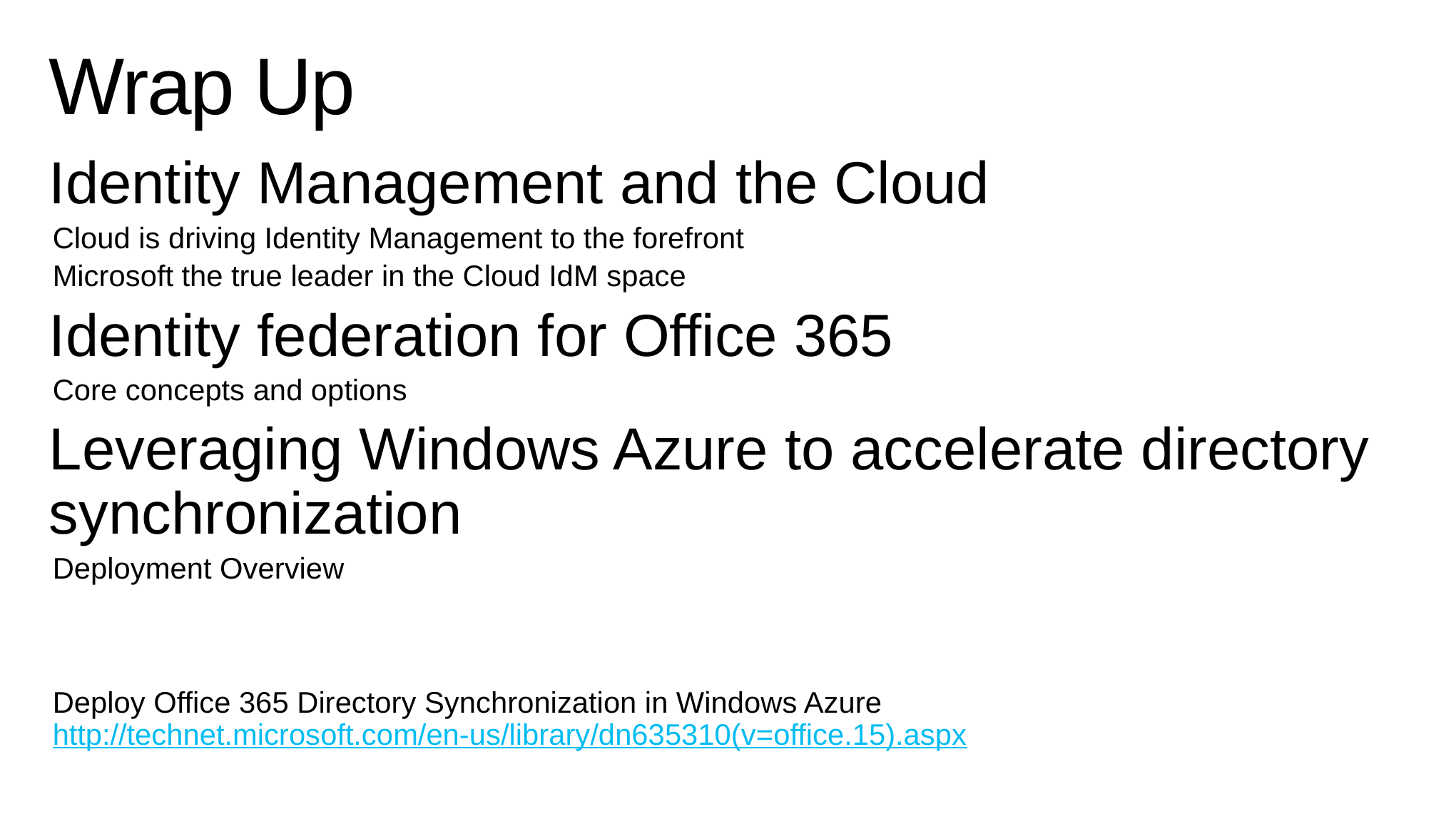

# Wrap Up
Identity Management and the Cloud
Cloud is driving Identity Management to the forefront
Microsoft the true leader in the Cloud IdM space
Identity federation for Office 365
Core concepts and options
Leveraging Windows Azure to accelerate directory synchronization
Deployment Overview
Deploy Office 365 Directory Synchronization in Windows Azure
http://technet.microsoft.com/en-us/library/dn635310(v=office.15).aspx